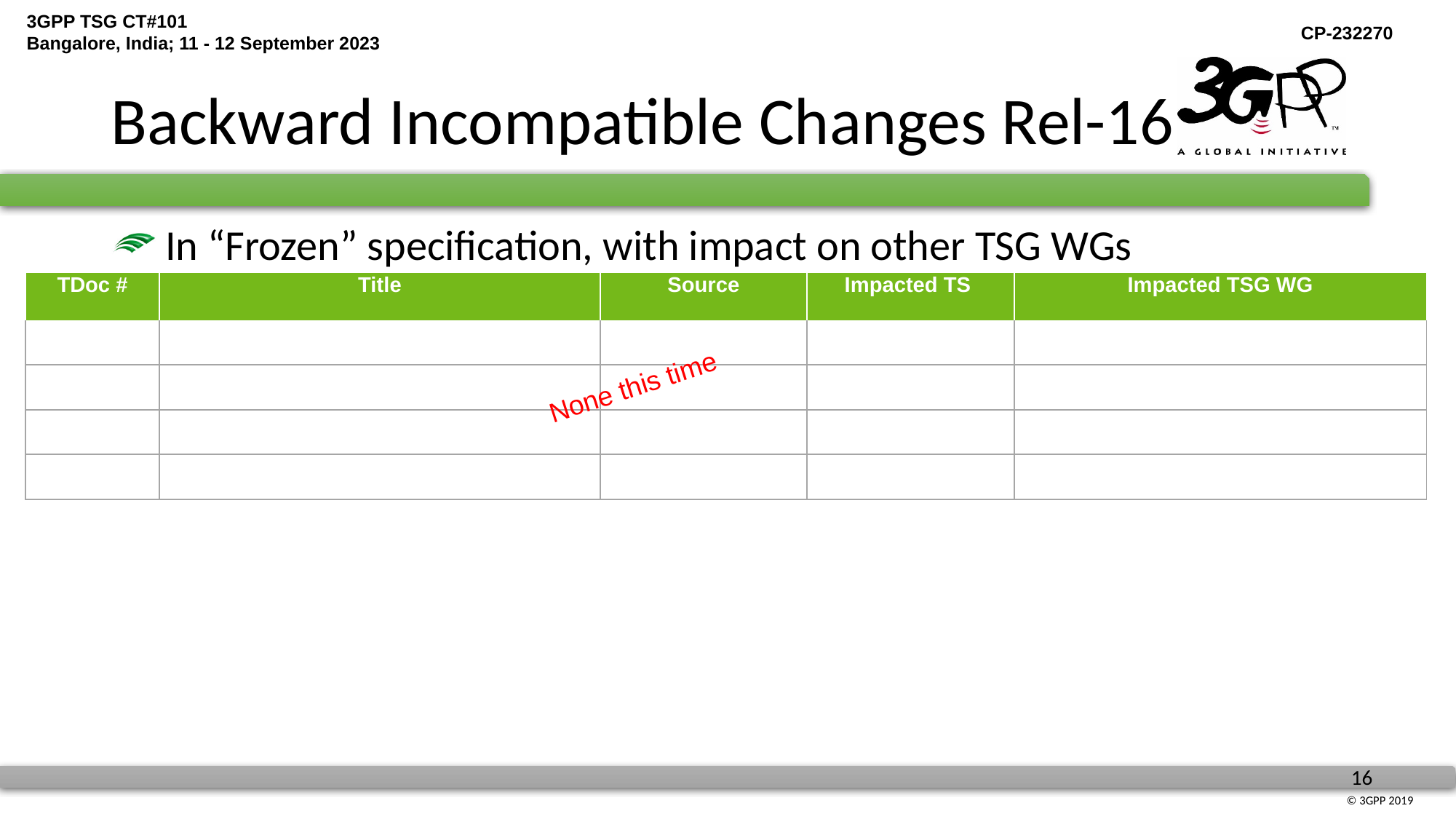

# Backward Incompatible Changes Rel-16
 In “Frozen” specification, with impact on other TSG WGs
| TDoc # | Title | Source | Impacted TS | Impacted TSG WG |
| --- | --- | --- | --- | --- |
|  |  |  |  |  |
|  |  |  |  |  |
|  |  |  |  |  |
|  |  |  |  |  |
None this time